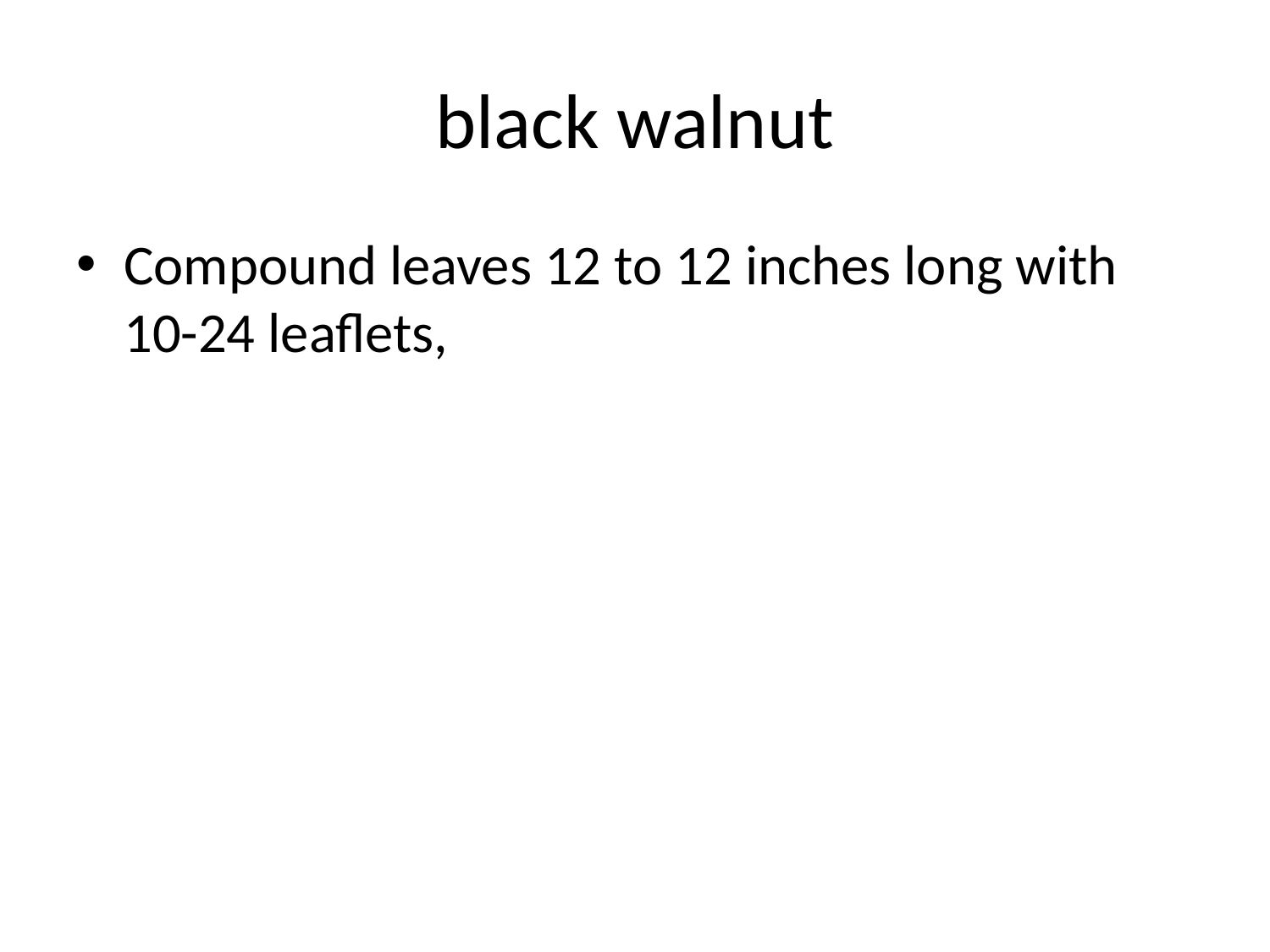

# black walnut
Compound leaves 12 to 12 inches long with 10-24 leaflets,